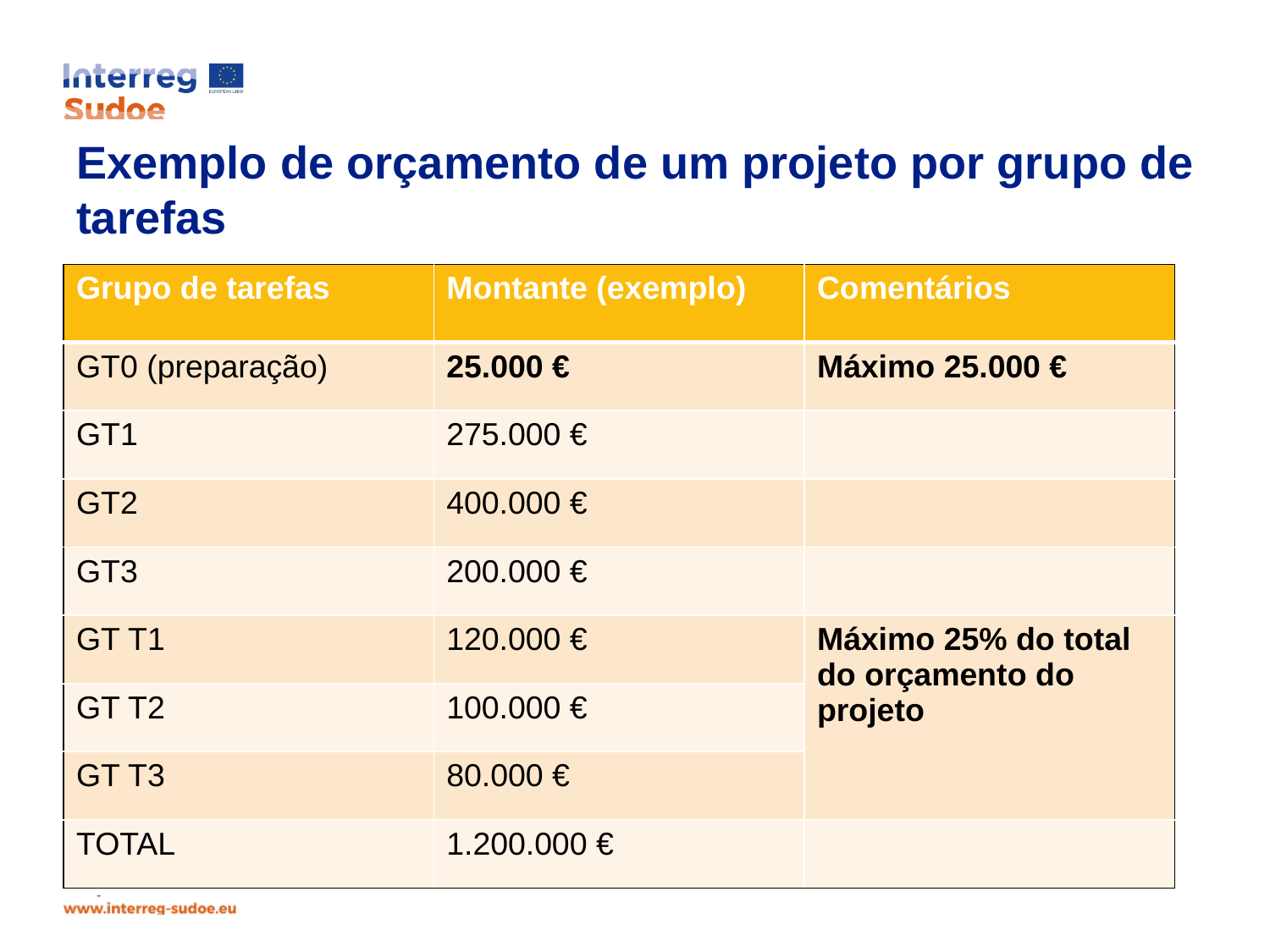

# Exemplo de orçamento de um projeto por grupo de tarefas
| Grupo de tarefas | Montante (exemplo) | Comentários |
| --- | --- | --- |
| GT0 (preparação) | 25.000 € | Máximo 25.000 € |
| GT1 | 275.000 € |  |
| GT2 | 400.000 € |  |
| GT3 | 200.000 € |  |
| GT T1 | 120.000 € | Máximo 25% do total do orçamento do projeto |
| GT T2 | 100.000 € |  |
| GT T3 | 80.000 € |  |
| TOTAL | 1.200.000 € |  |